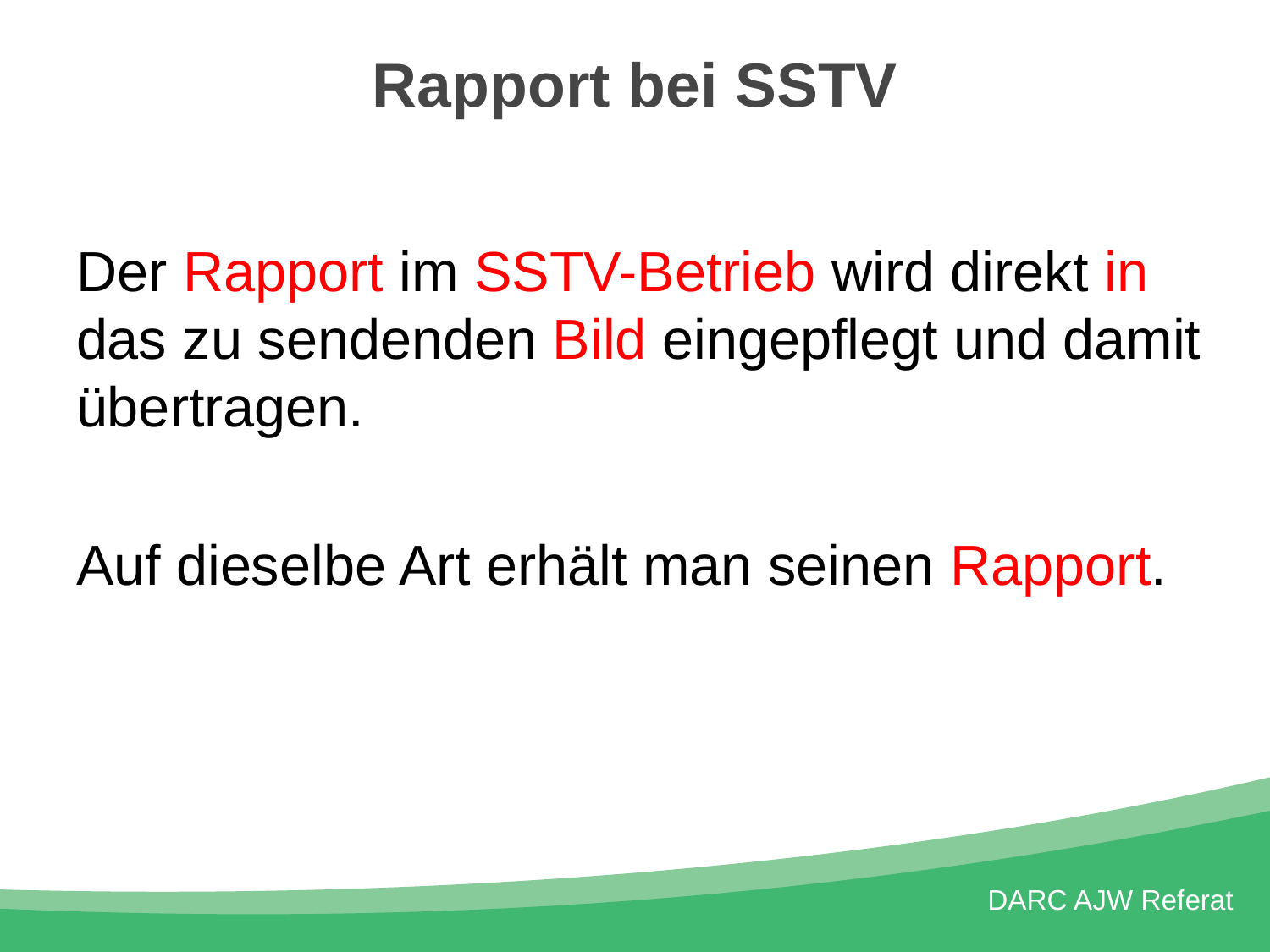

# Rapport bei SSTV

Der Rapport im SSTV-Betrieb wird direkt in das zu sendenden Bild eingepflegt und damit übertragen.

Auf dieselbe Art erhält man seinen Rapport.